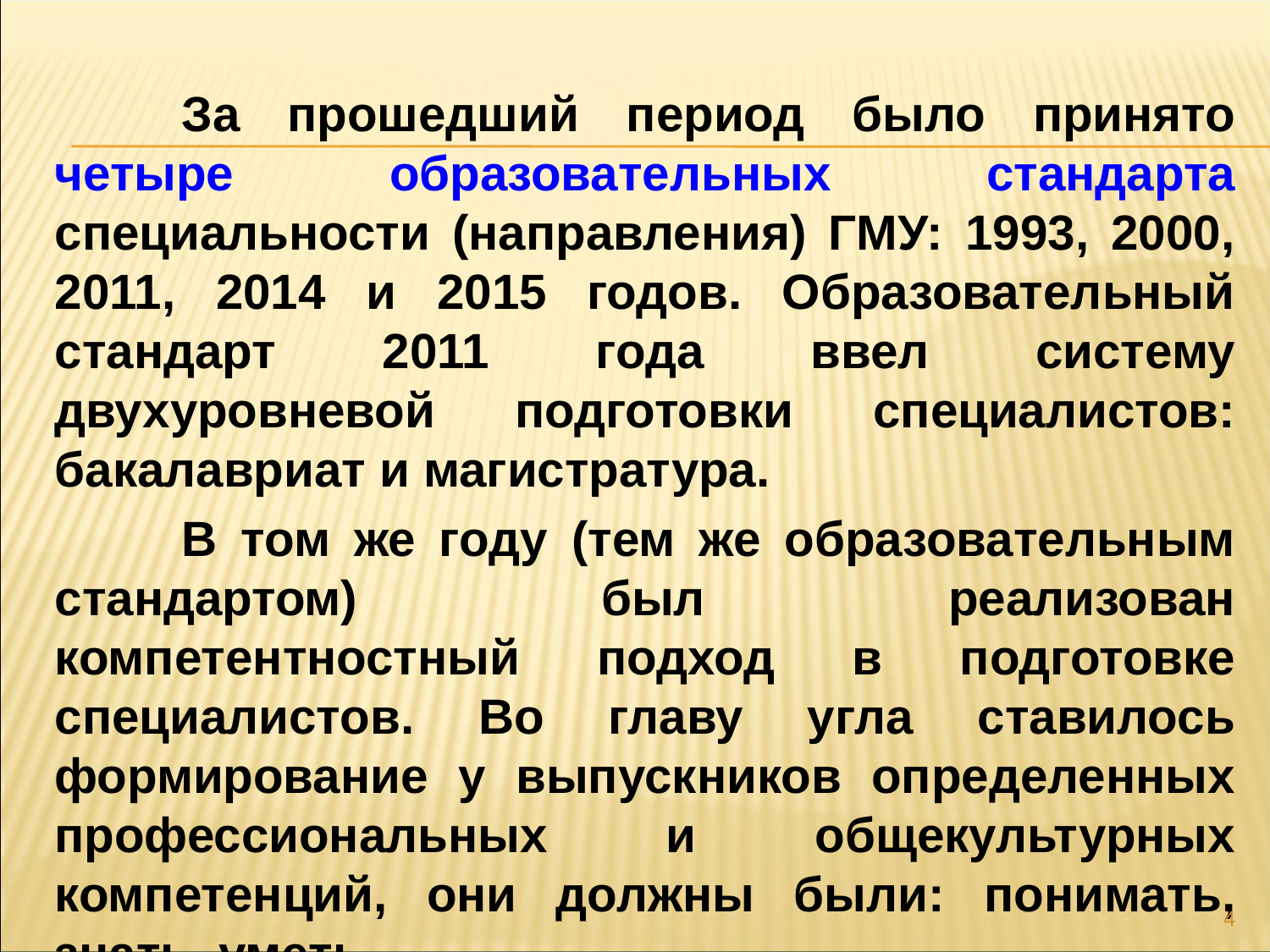

За прошедший период было принято четыре образовательных стандарта специальности (направления) ГМУ: 1993, 2000, 2011, 2014 и 2015 годов. Образовательный стандарт 2011 года ввел систему двухуровневой подготовки специалистов: бакалавриат и магистратура.
	В том же году (тем же образовательным стандартом) был реализован компетентностный подход в подготовке специалистов. Во главу угла ставилось формирование у выпускников определенных профессиональных и общекультурных компетенций, они должны были: понимать, знать, уметь.
4